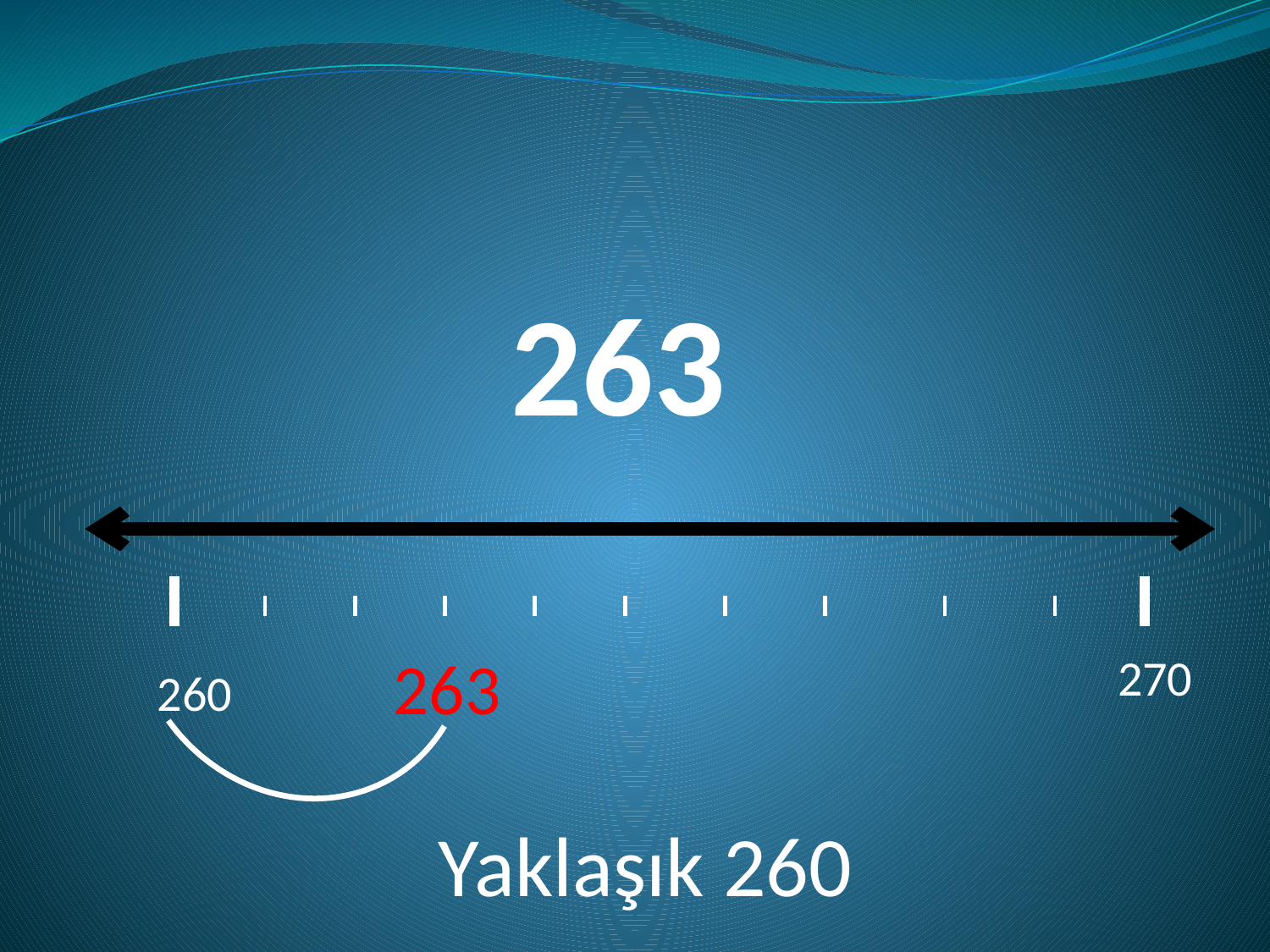

# 263

 263
270
260
Yaklaşık 260